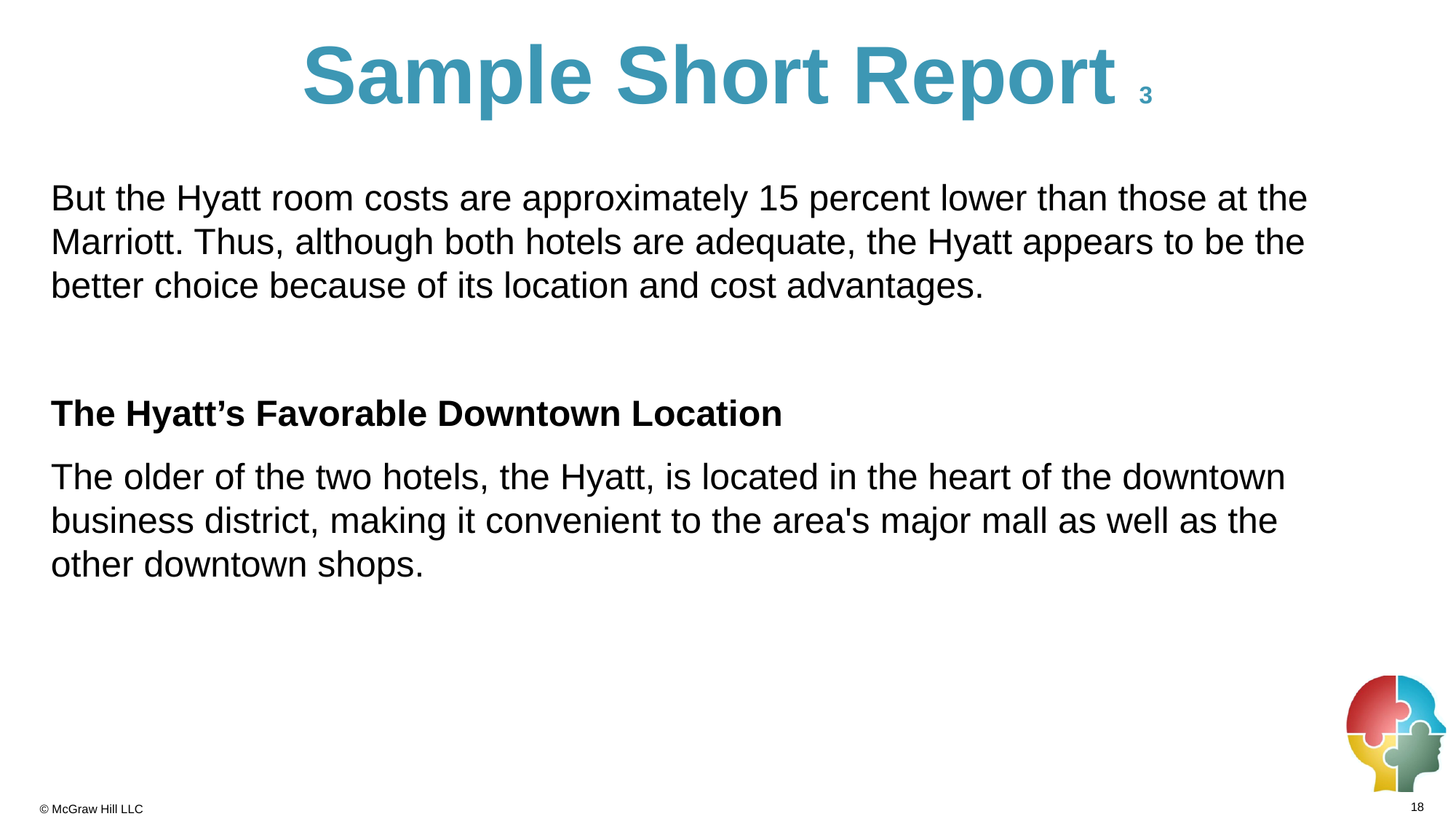

# Sample Short Report 3
But the Hyatt room costs are approximately 15 percent lower than those at the Marriott. Thus, although both hotels are adequate, the Hyatt appears to be the better choice because of its location and cost advantages.
The Hyatt’s Favorable Downtown Location
The older of the two hotels, the Hyatt, is located in the heart of the downtown business district, making it convenient to the area's major mall as well as the other downtown shops.
18